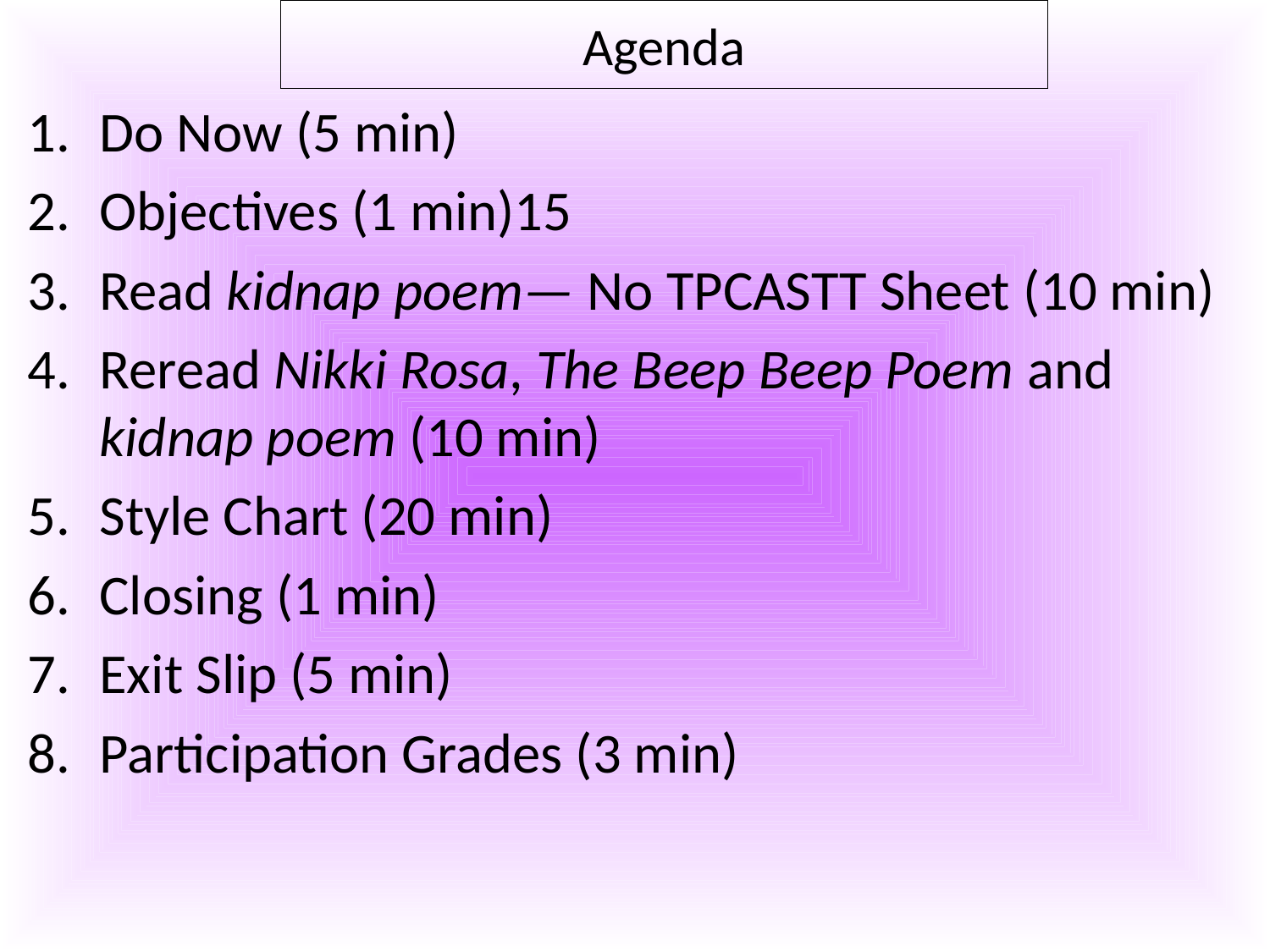

Agenda
Do Now (5 min)
Objectives (1 min)15
Read kidnap poem— No TPCASTT Sheet (10 min)
Reread Nikki Rosa, The Beep Beep Poem and kidnap poem (10 min)
Style Chart (20 min)
Closing (1 min)
Exit Slip (5 min)
Participation Grades (3 min)